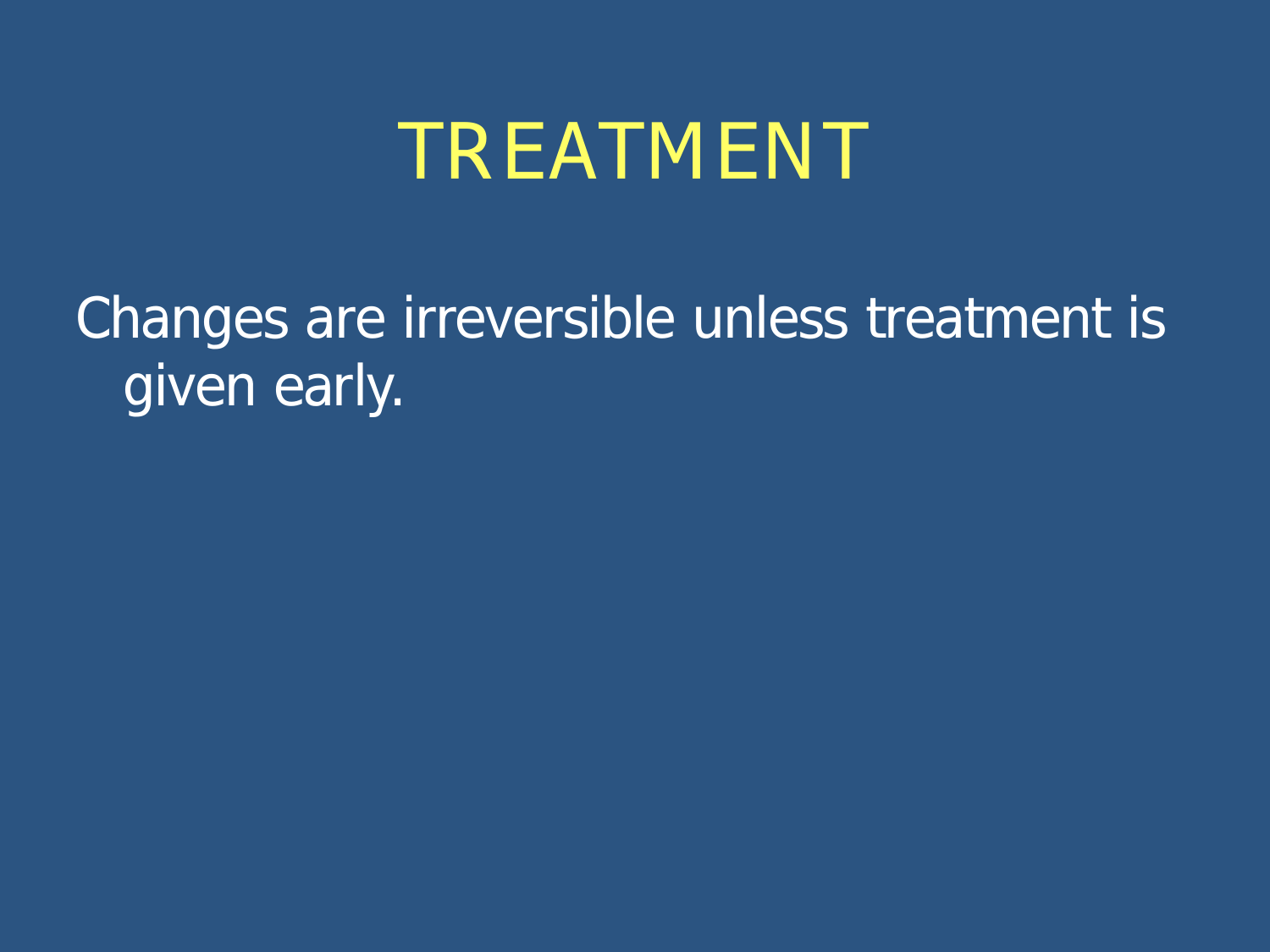

# TREATMENT
Changes are irreversible unless treatment is given early.